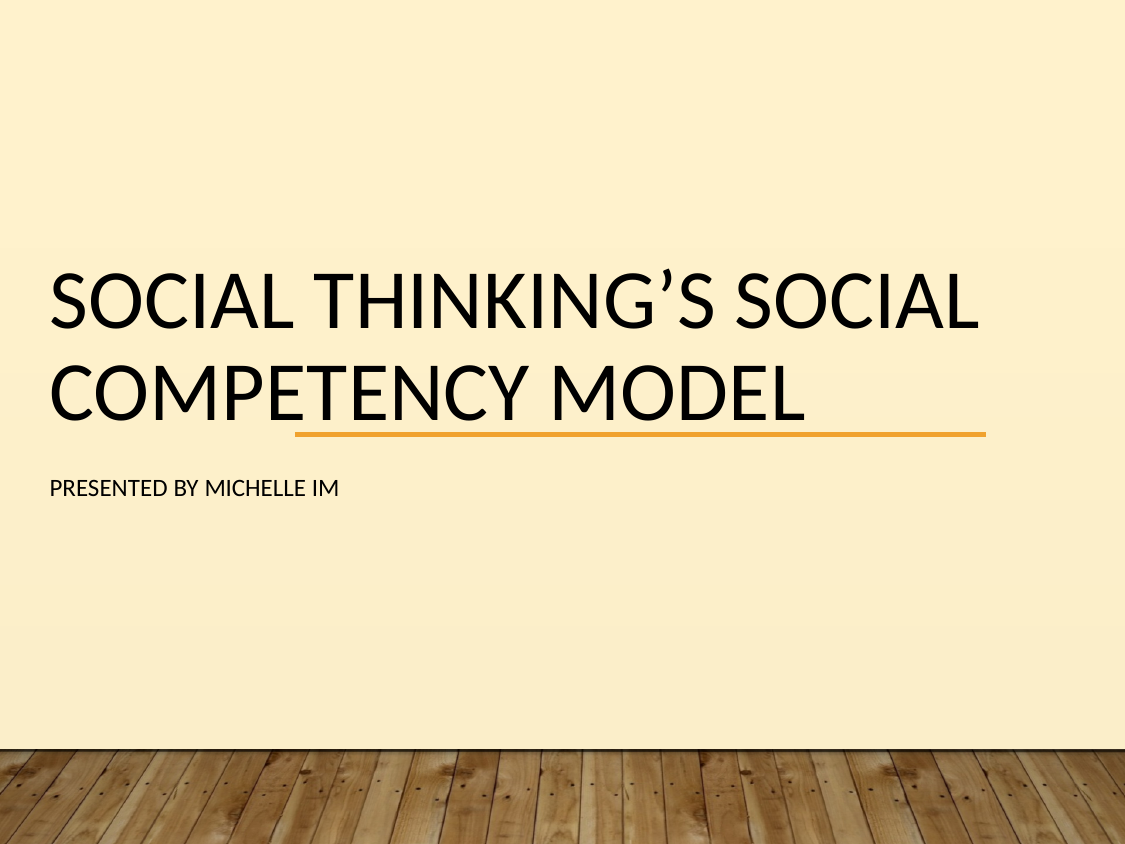

# Social Thinking’s Social Competency Model
Presented by Michelle Im